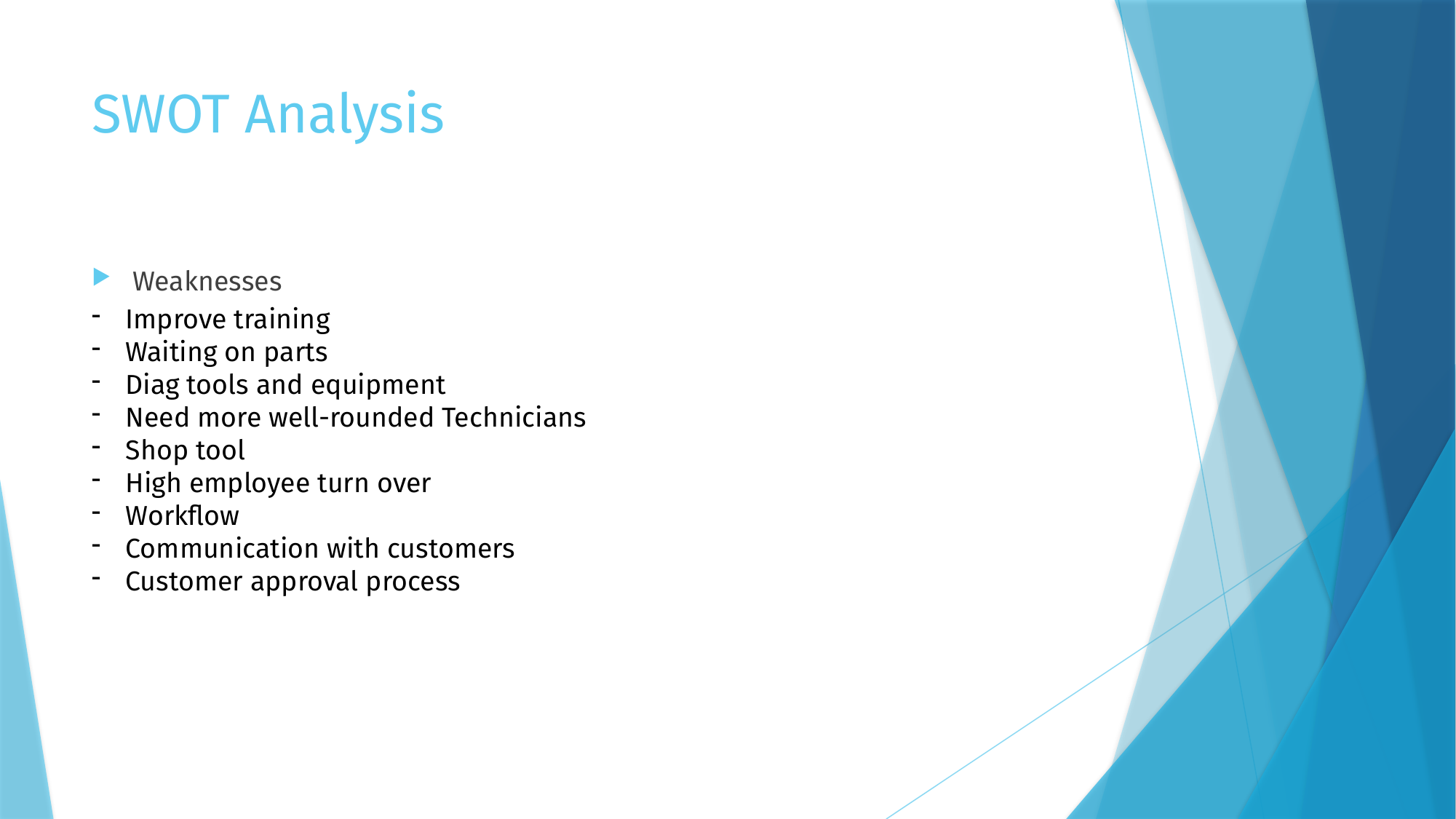

# SWOT Analysis

Improve training
Waiting on parts
Diag tools and equipment
Need more well-rounded Technicians
Shop tool
High employee turn over
Workflow
Communication with customers
Customer approval process

Weaknesses